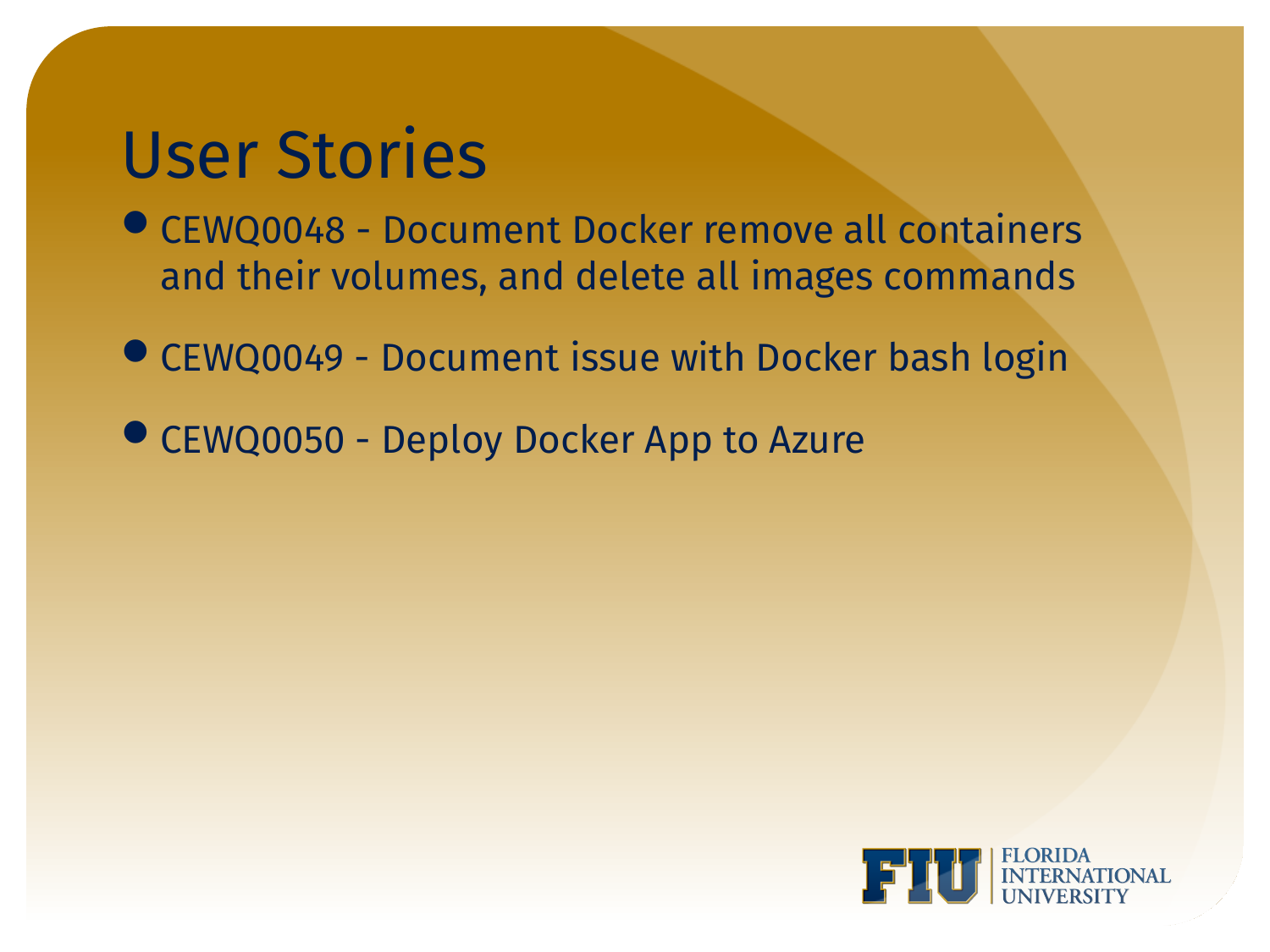

# User Stories
CEWQ0048 - Document Docker remove all containers and their volumes, and delete all images commands
CEWQ0049 - Document issue with Docker bash login
CEWQ0050 - Deploy Docker App to Azure